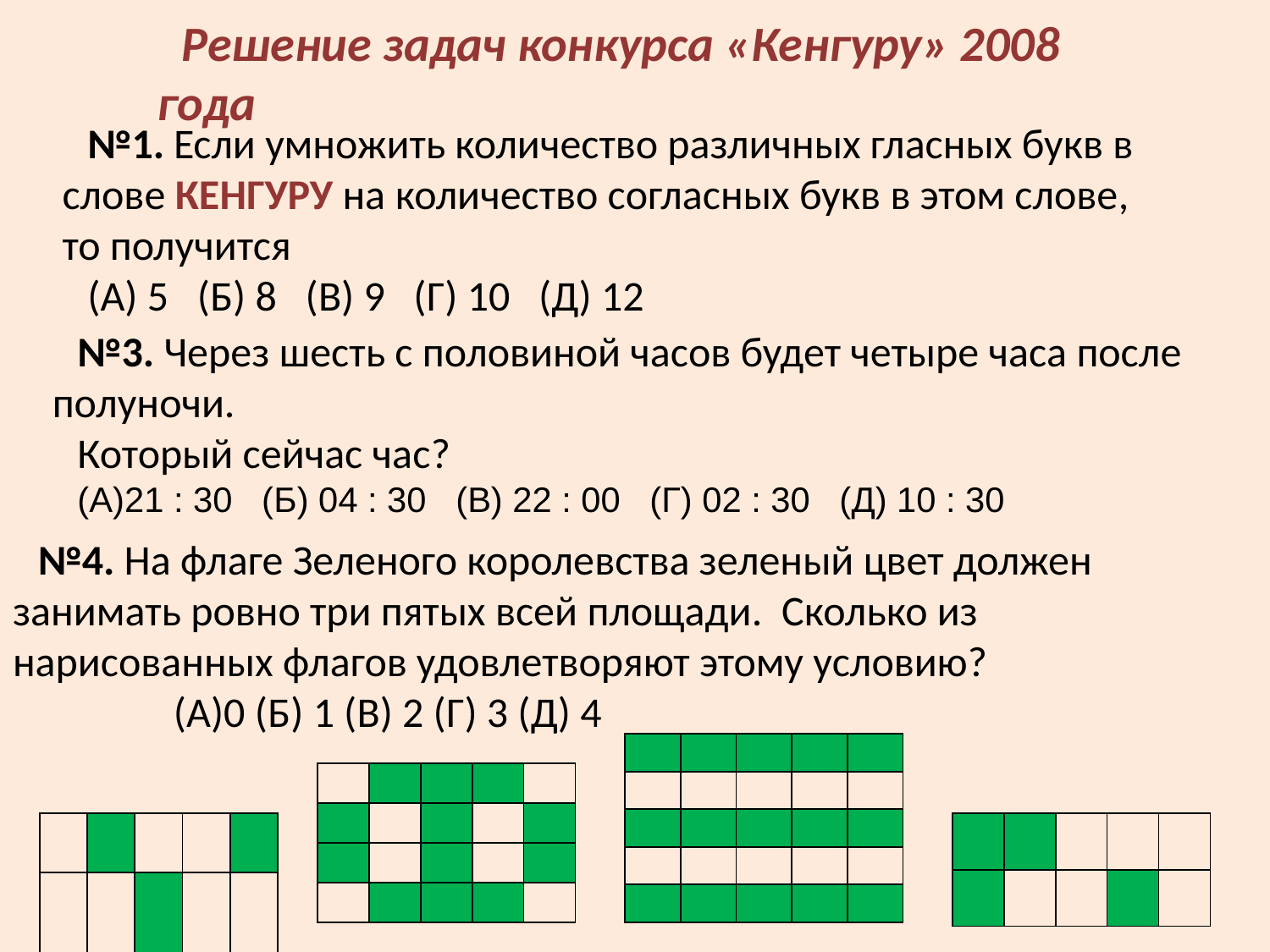

Решение задач конкурса «Кенгуру» 2008 года
№1. Если умножить количество различных гласных букв в слове КЕНГУРУ на количество согласных букв в этом слове, то получится
(А) 5   (Б) 8   (В) 9   (Г) 10   (Д) 12
№3. Через шесть с половиной часов будет четыре часа после полуночи.
Который сейчас час?
(А)21 : 30   (Б) 04 : 30   (В) 22 : 00   (Г) 02 : 30   (Д) 10 : 30
№4. На флаге Зеленого королевства зеленый цвет должен занимать ровно три пятых всей площади.  Сколько из нарисованных флагов удовлетворяют этому условию?
(А)0 (Б) 1 (В) 2 (Г) 3 (Д) 4
|  |  |  |  |  |
| --- | --- | --- | --- | --- |
|  |  |  |  |  |
|  |  |  |  |  |
|  |  |  |  |  |
|  |  |  |  |  |
|  |  |  |  |  |
| --- | --- | --- | --- | --- |
|  |  |  |  |  |
|  |  |  |  |  |
|  |  |  |  |  |
|  |  |  |  |  |
| --- | --- | --- | --- | --- |
|  |  |  |  |  |
|  |  |  |  |  |
| --- | --- | --- | --- | --- |
|  |  |  |  |  |